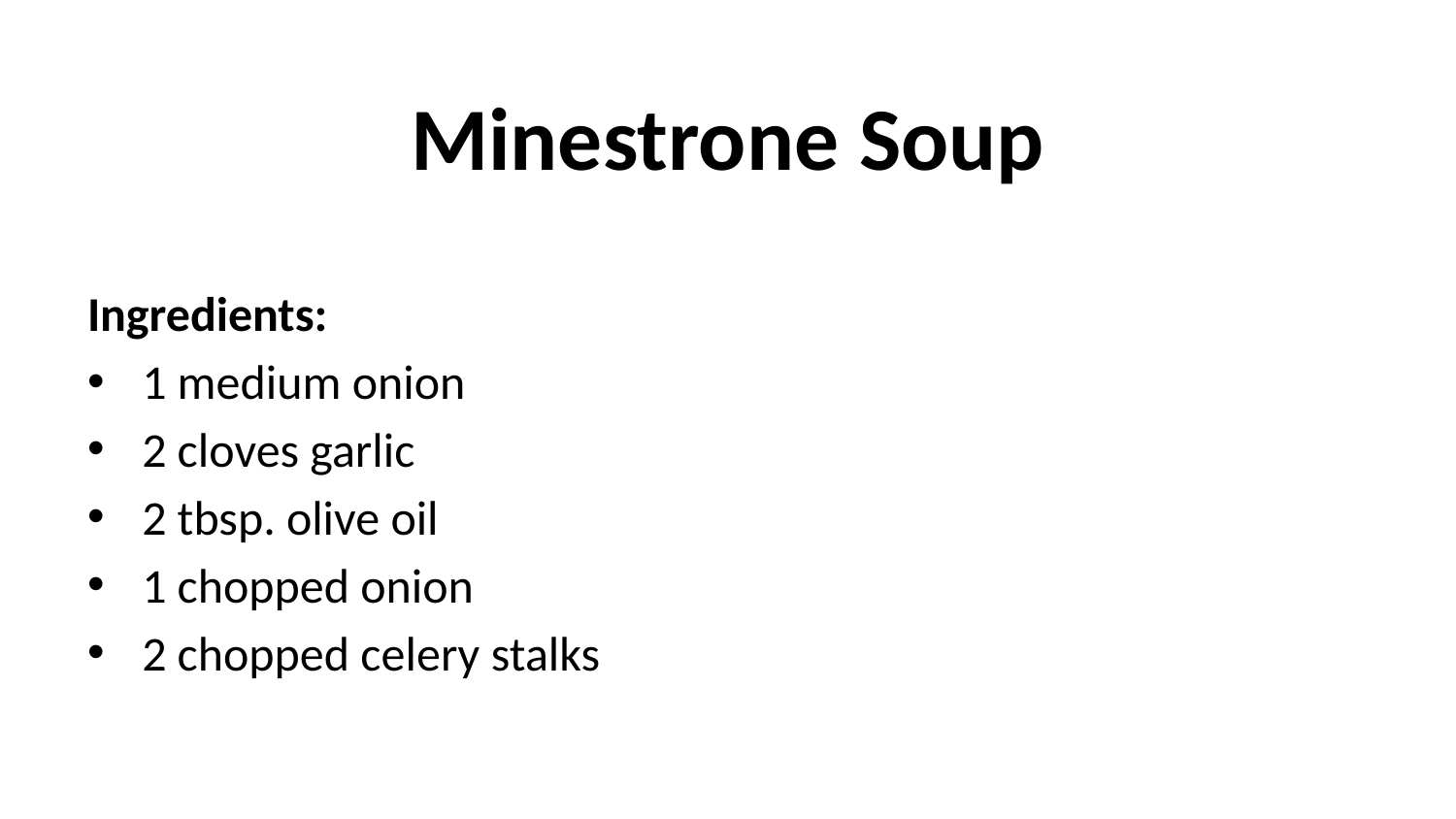

# Minestrone Soup
Ingredients:
1 medium onion
2 cloves garlic
2 tbsp. olive oil
1 chopped onion
2 chopped celery stalks